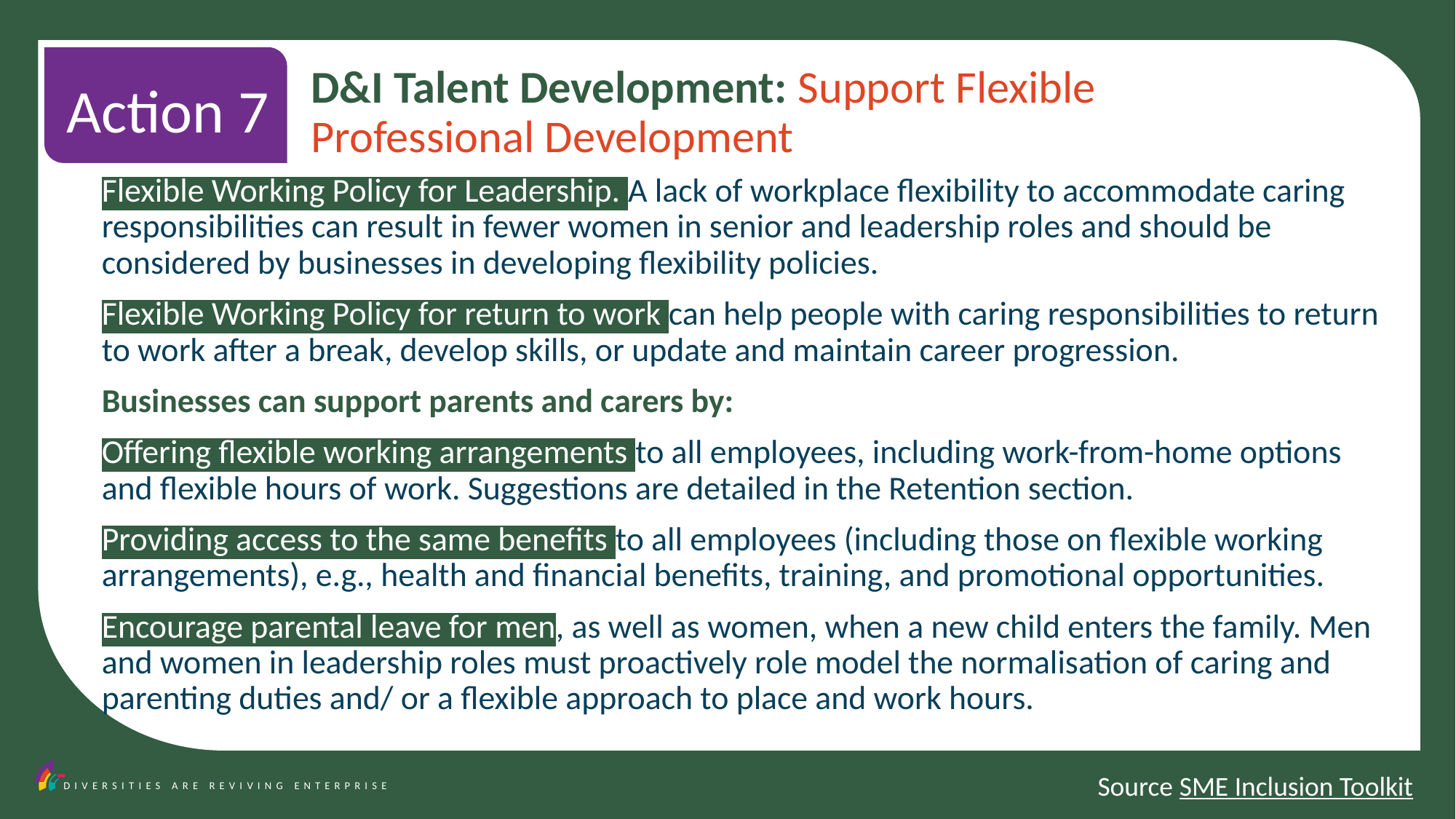

Action 7
D&I Talent Development: Support Flexible
Professional Development
Flexible Working Policy for Leadership. A lack of workplace flexibility to accommodate caring responsibilities can result in fewer women in senior and leadership roles and should be considered by businesses in developing flexibility policies.
Flexible Working Policy for return to work can help people with caring responsibilities to return to work after a break, develop skills, or update and maintain career progression.
Businesses can support parents and carers by:
Offering flexible working arrangements to all employees, including work-from-home options and flexible hours of work. Suggestions are detailed in the Retention section.
Providing access to the same benefits to all employees (including those on flexible working arrangements), e.g., health and financial benefits, training, and promotional opportunities.
Encourage parental leave for men, as well as women, when a new child enters the family. Men and women in leadership roles must proactively role model the normalisation of caring and parenting duties and/ or a flexible approach to place and work hours.
Source SME Inclusion Toolkit